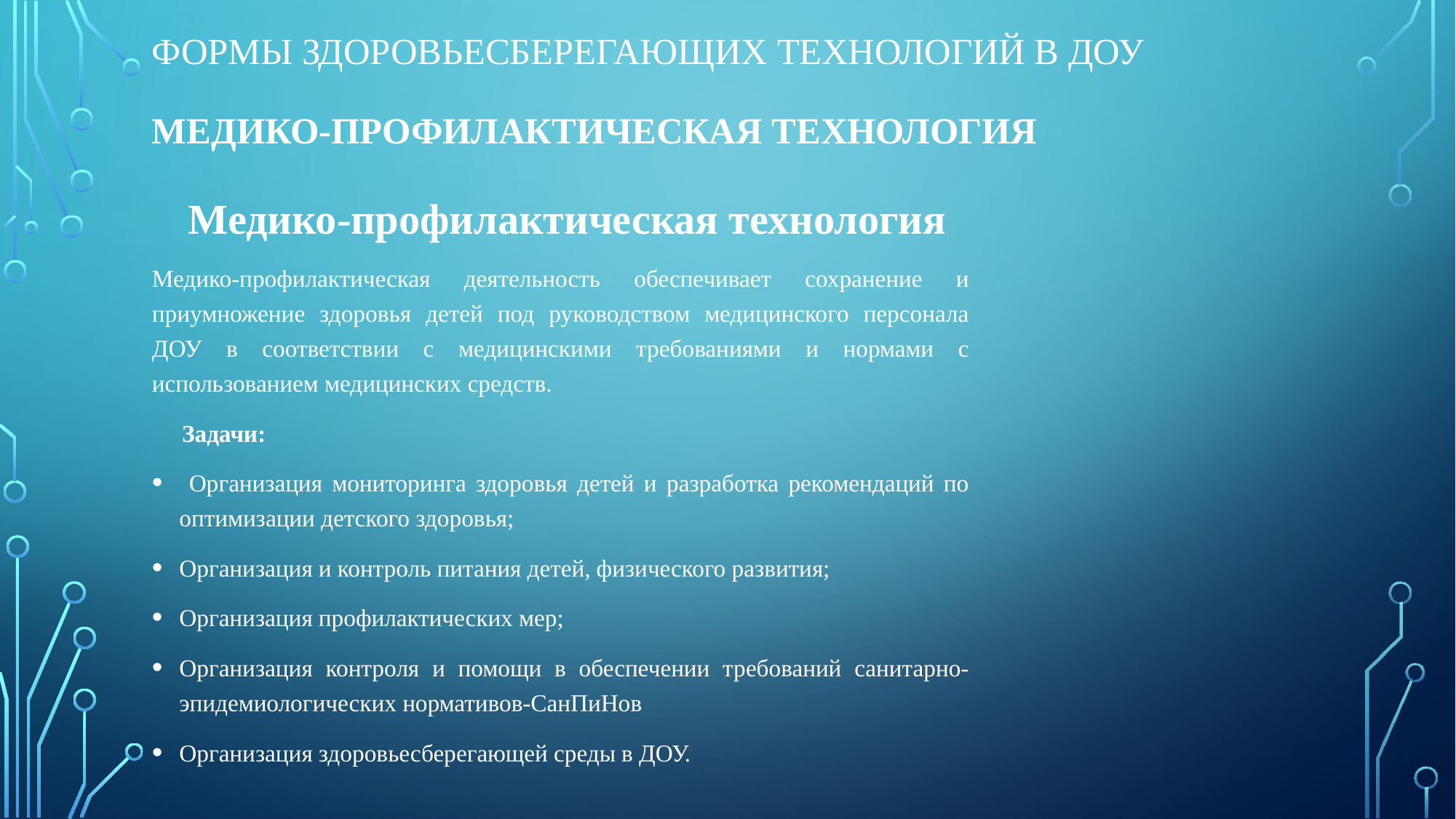

# Формы здоровьесберегающих технологий в ДОУ Медико-профилактическая технология
    Медико-профилактическая технология
Медико-профилактическая деятельность обеспечивает сохранение и приумножение здоровья детей под руководством медицинского персонала ДОУ в соответствии с медицинскими требованиями и нормами с использованием медицинских средств.
     Задачи:
 Организация мониторинга здоровья детей и разработка рекомендаций по оптимизации детского здоровья;
Организация и контроль питания детей, физического развития;
Организация профилактических мер;
Организация контроля и помощи в обеспечении требований санитарно-эпидемиологических нормативов-СанПиНов
Организация здоровьесберегающей среды в ДОУ.